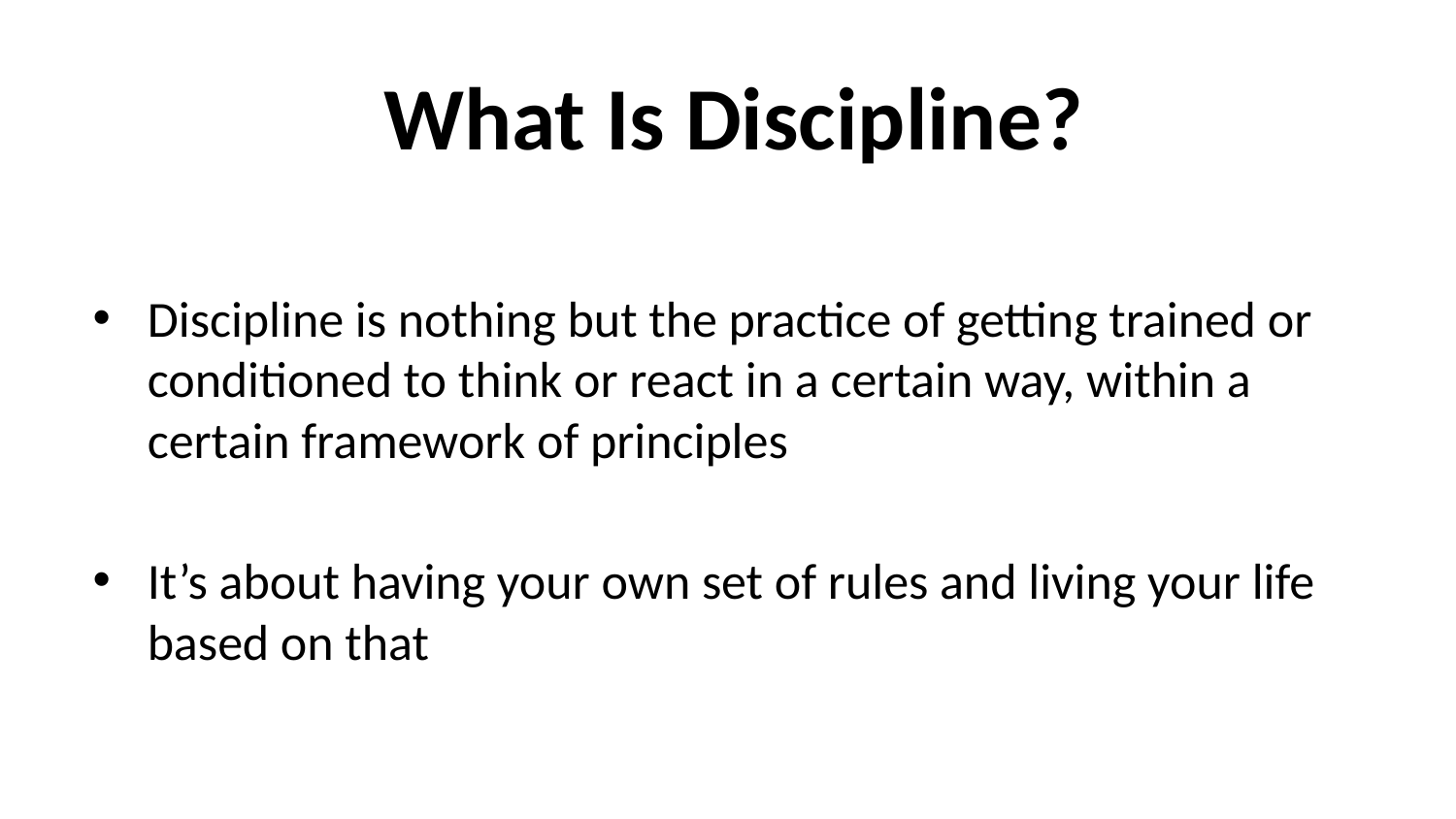

# What Is Discipline?
Discipline is nothing but the practice of getting trained or conditioned to think or react in a certain way, within a certain framework of principles

It’s about having your own set of rules and living your life based on that